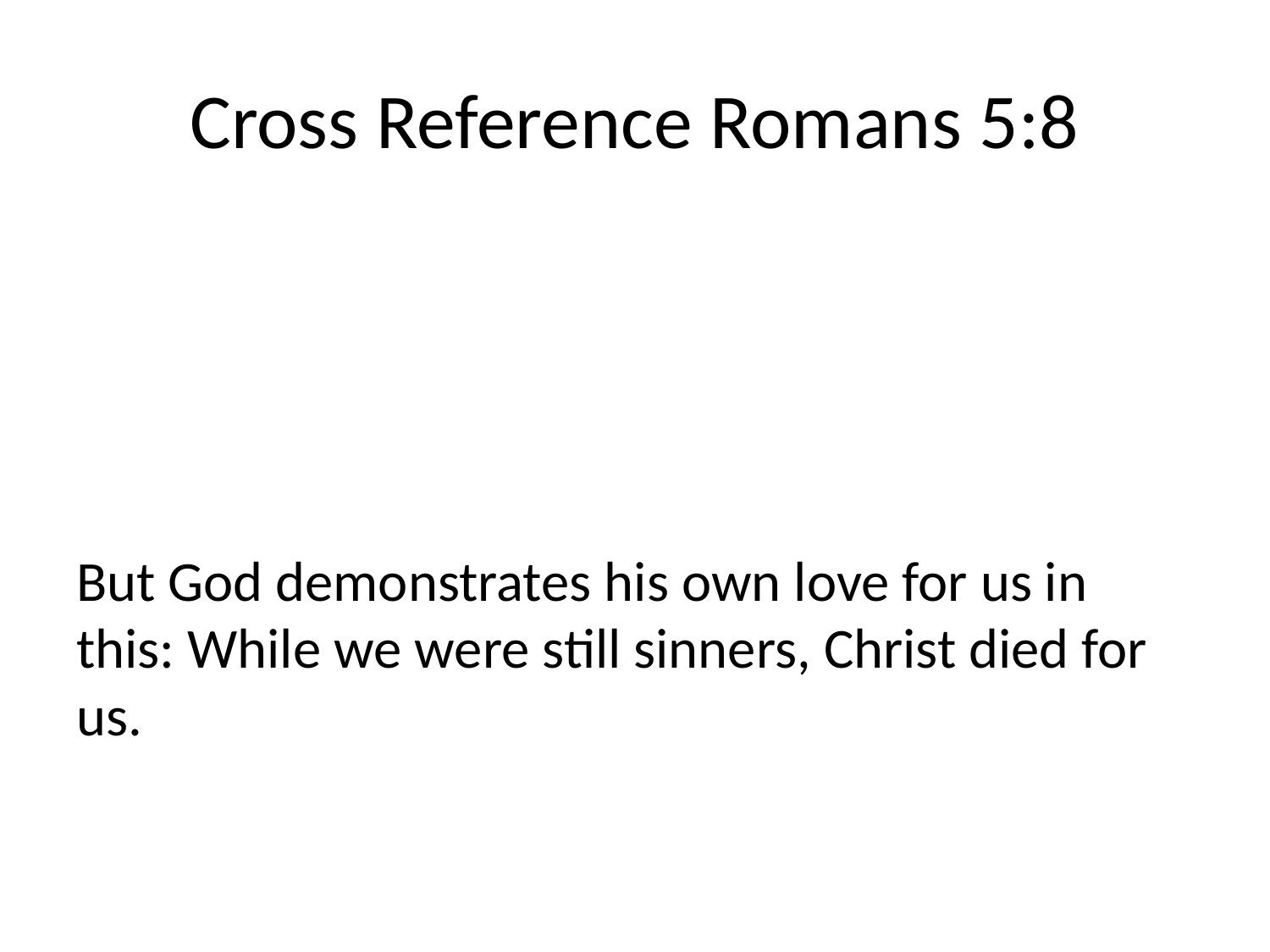

# Cross Reference Romans 5:8

But God demonstrates his own love for us in this: While we were still sinners, Christ died for us.